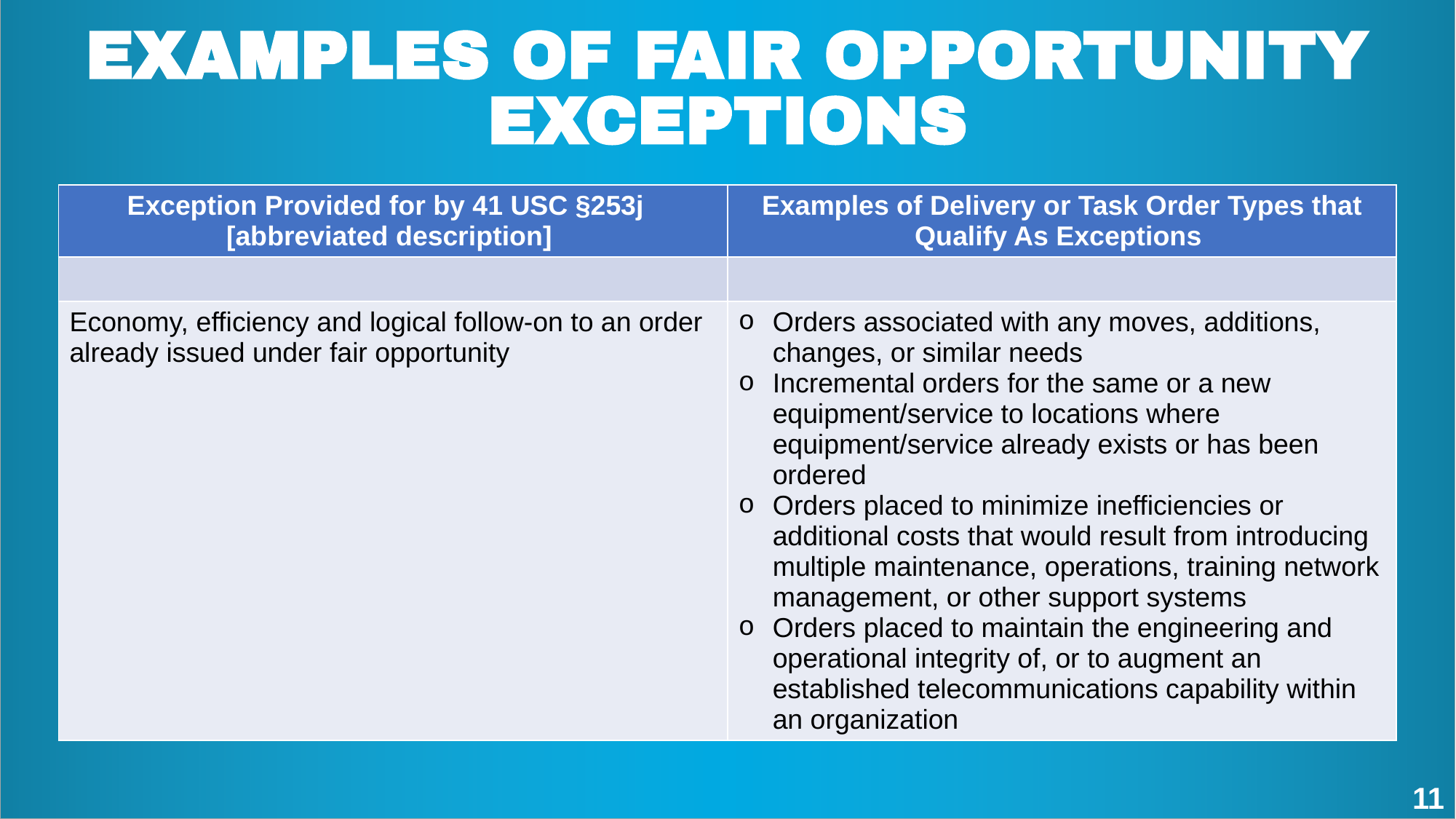

EXAMPLES OF FAIR OPPORTUNITY EXCEPTIONS
| Exception Provided for by 41 USC §253j [abbreviated description] | Examples of Delivery or Task Order Types that Qualify As Exceptions |
| --- | --- |
|  |  |
| Economy, efficiency and logical follow-on to an order already issued under fair opportunity | Orders associated with any moves, additions, changes, or similar needs Incremental orders for the same or a new equipment/service to locations where equipment/service already exists or has been ordered Orders placed to minimize inefficiencies or additional costs that would result from introducing multiple maintenance, operations, training network management, or other support systems Orders placed to maintain the engineering and operational integrity of, or to augment an established telecommunications capability within an organization |
11